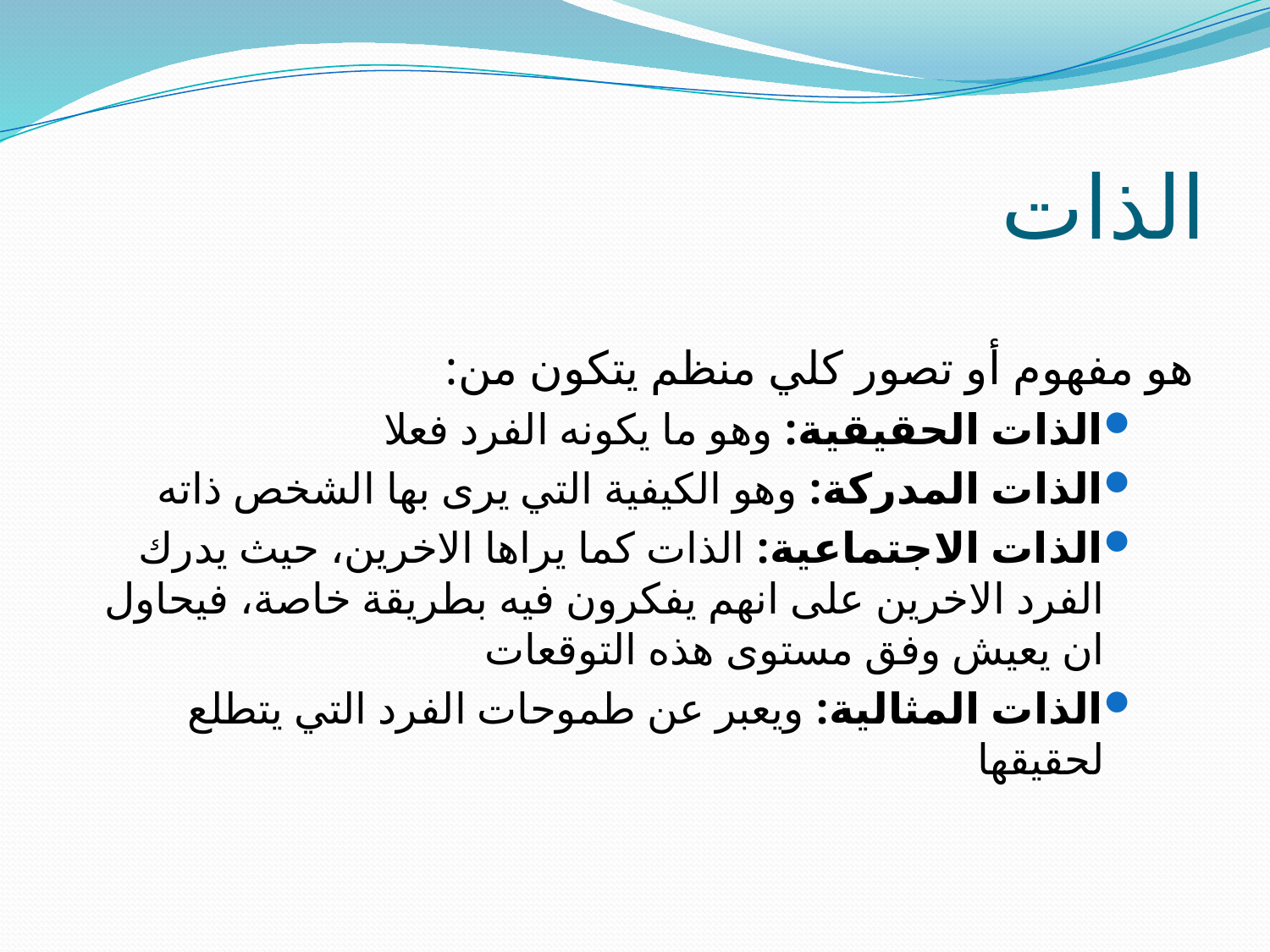

# الذات

هو مفهوم أو تصور كلي منظم يتكون من:
الذات الحقيقية: وهو ما يكونه الفرد فعلا
الذات المدركة: وهو الكيفية التي يرى بها الشخص ذاته
الذات الاجتماعية: الذات كما يراها الاخرين، حيث يدرك الفرد الاخرين على انهم يفكرون فيه بطريقة خاصة، فيحاول ان يعيش وفق مستوى هذه التوقعات
الذات المثالية: ويعبر عن طموحات الفرد التي يتطلع لحقيقها